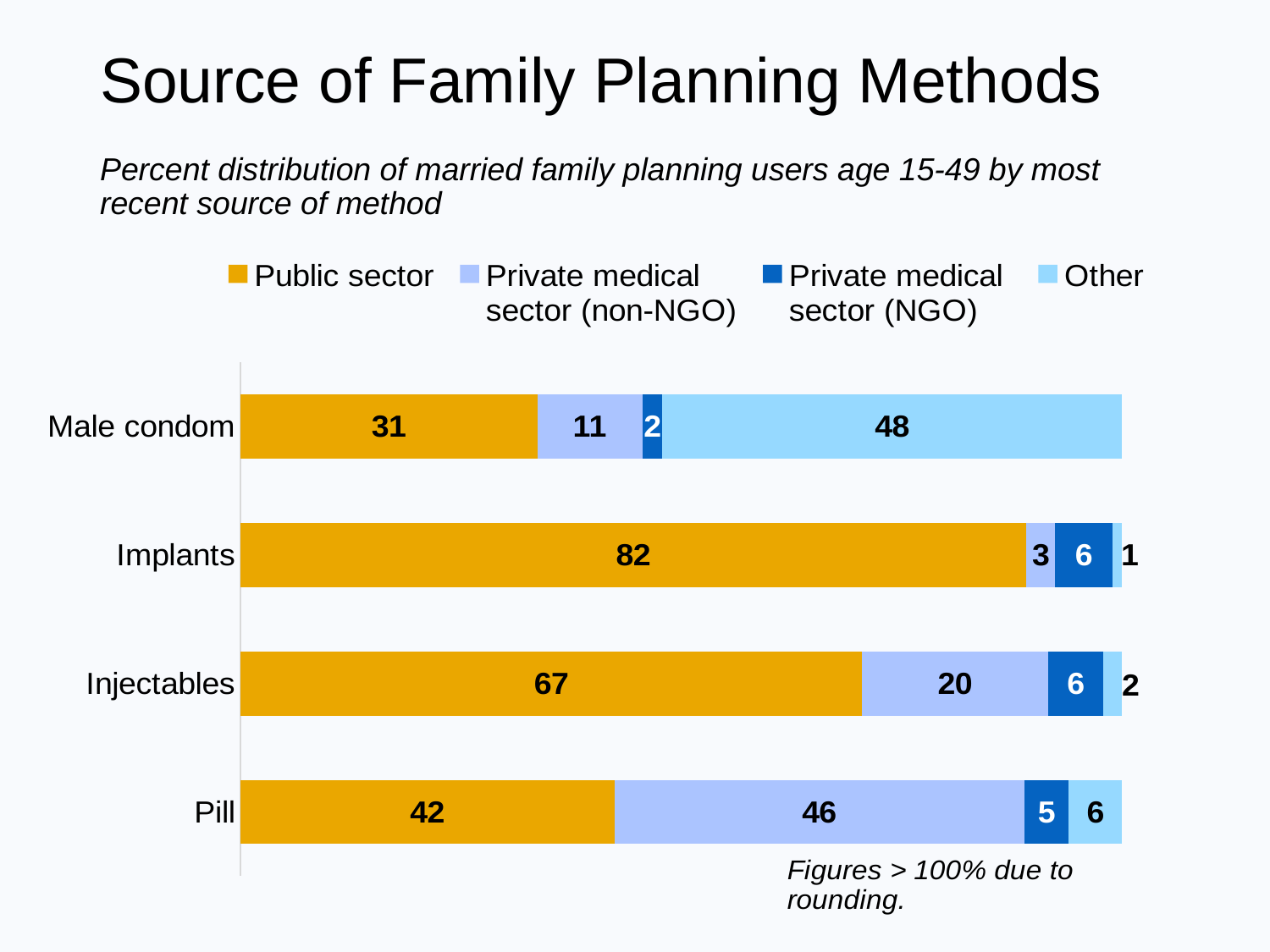

# Source of Family Planning Methods
Percent distribution of married family planning users age 15-49 by most recent source of method

### Chart

| Category | Public sector | Private medical
sector (non-NGO) | Private medical
sector (NGO) | Other |
|---|---|---|---|---|
| Pill | 42.0 | 46.0 | 5.0 | 6.0 |
| Injectables | 67.0 | 20.0 | 6.0 | 2.0 |
| Implants | 82.0 | 3.0 | 6.0 | 1.0 |
| Male condom | 31.0 | 11.0 | 2.0 | 48.0 |